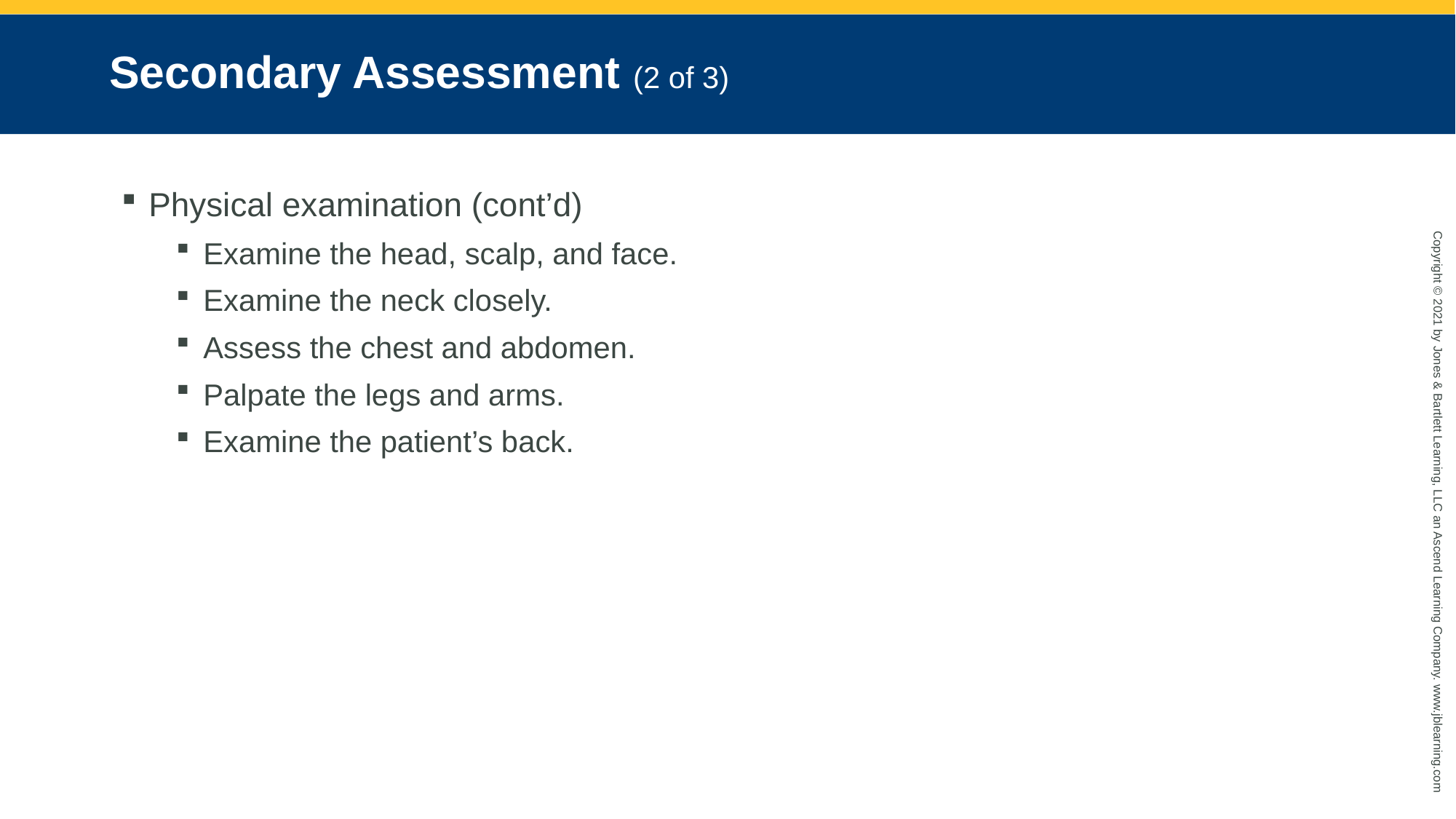

# Secondary Assessment (2 of 3)
Physical examination (cont’d)
Examine the head, scalp, and face.
Examine the neck closely.
Assess the chest and abdomen.
Palpate the legs and arms.
Examine the patient’s back.